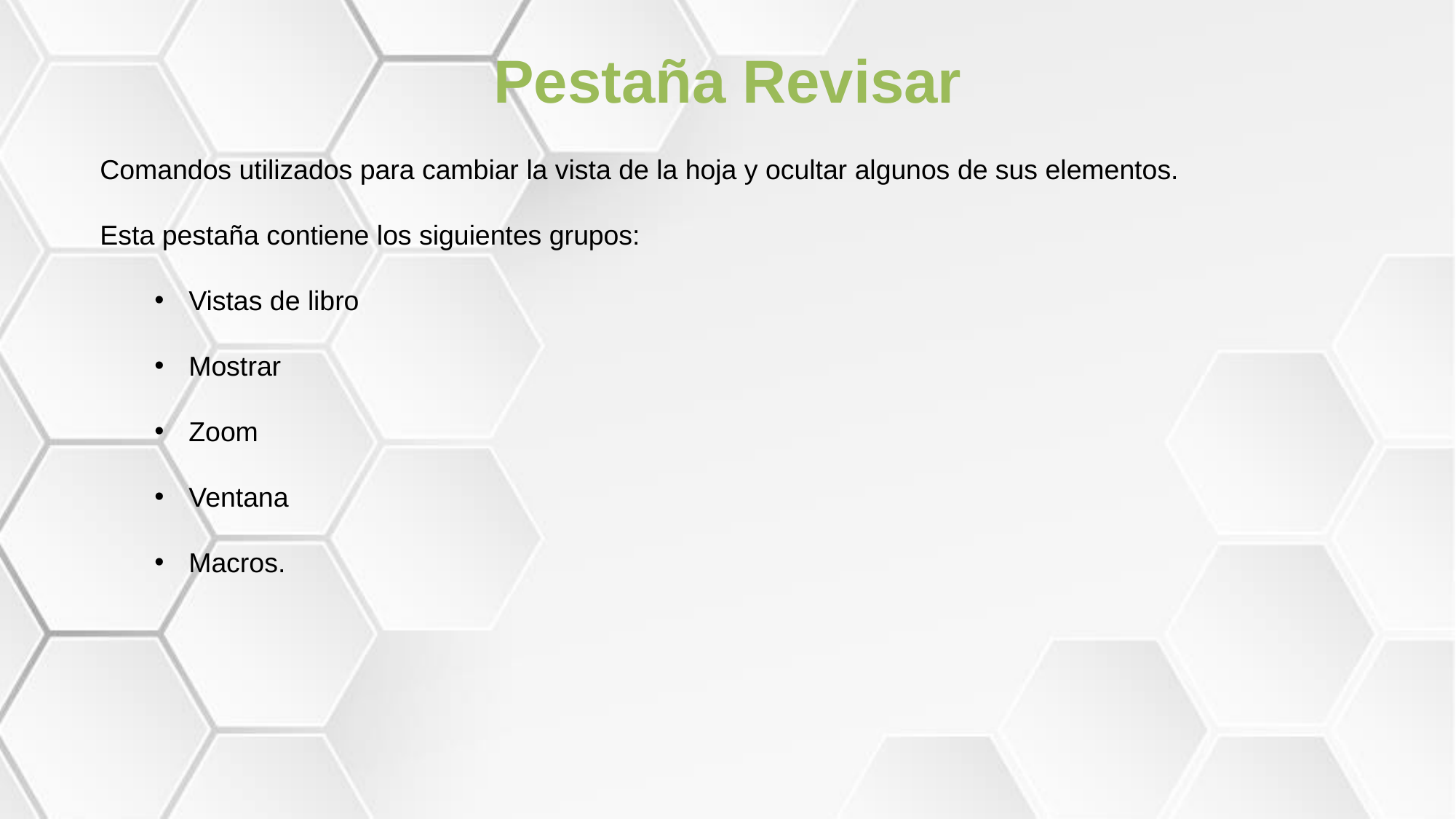

# Pestaña Revisar
Comandos utilizados para cambiar la vista de la hoja y ocultar algunos de sus elementos.

Esta pestaña contiene los siguientes grupos:

Vistas de libro

Mostrar

Zoom

Ventana

Macros.